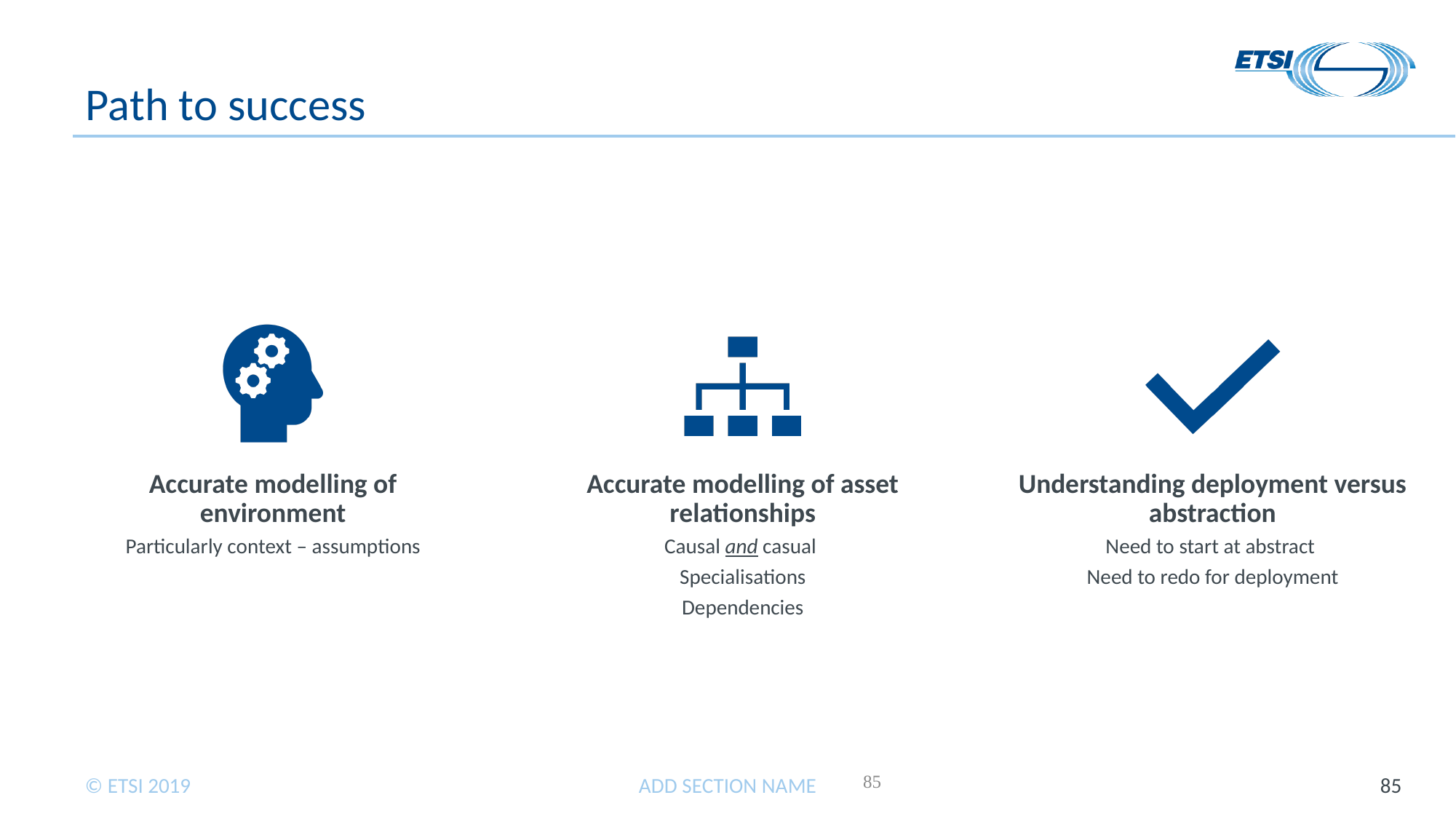

# Path to success
Accurate modelling of environment
Particularly context – assumptions
Accurate modelling of asset relationships
Causal and casual
Specialisations
Dependencies
Understanding deployment versus abstraction
Need to start at abstract
Need to redo for deployment
85
ADD SECTION NAME